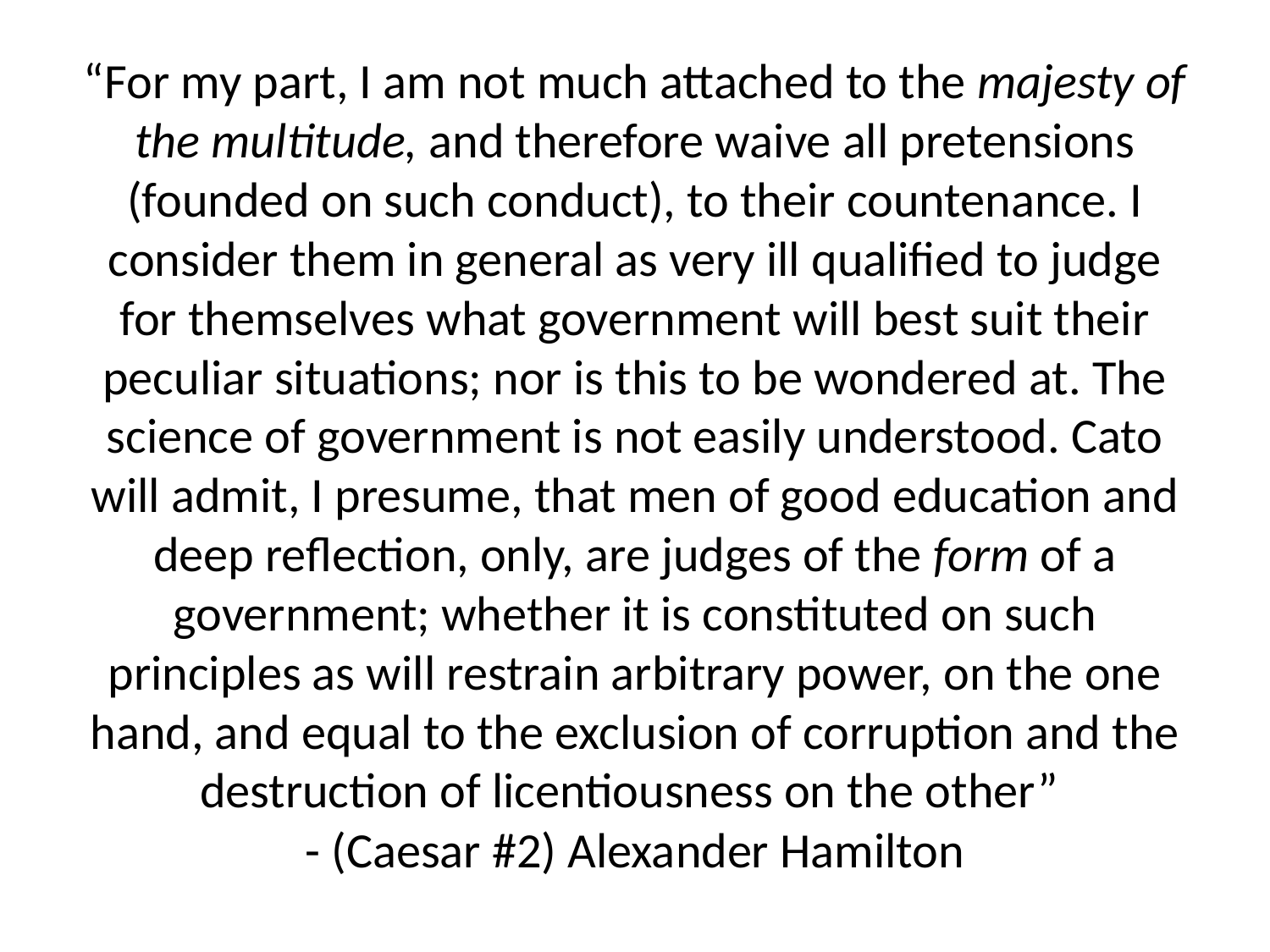

# “For my part, I am not much attached to the majesty of the multitude, and therefore waive all pretensions (founded on such conduct), to their countenance. I consider them in general as very ill qualified to judge for themselves what government will best suit their peculiar situations; nor is this to be wondered at. The science of government is not easily understood. Cato will admit, I presume, that men of good education and deep reflection, only, are judges of the form of a government; whether it is constituted on such principles as will restrain arbitrary power, on the one hand, and equal to the exclusion of corruption and the destruction of licentiousness on the other” - (Caesar #2) Alexander Hamilton